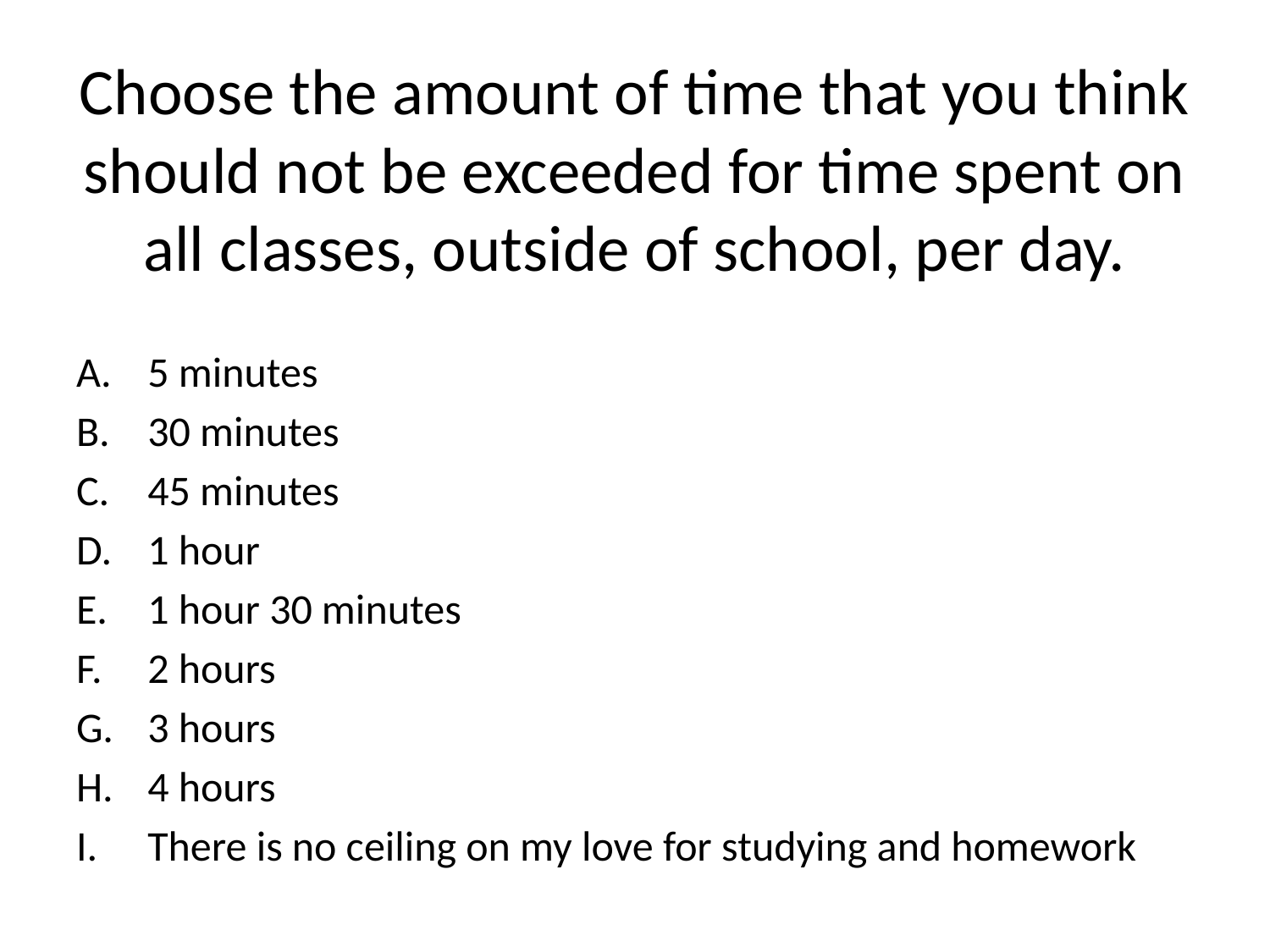

# Choose the amount of time that you think should not be exceeded for time spent on all classes, outside of school, per day.
5 minutes
30 minutes
45 minutes
1 hour
1 hour 30 minutes
2 hours
3 hours
4 hours
There is no ceiling on my love for studying and homework